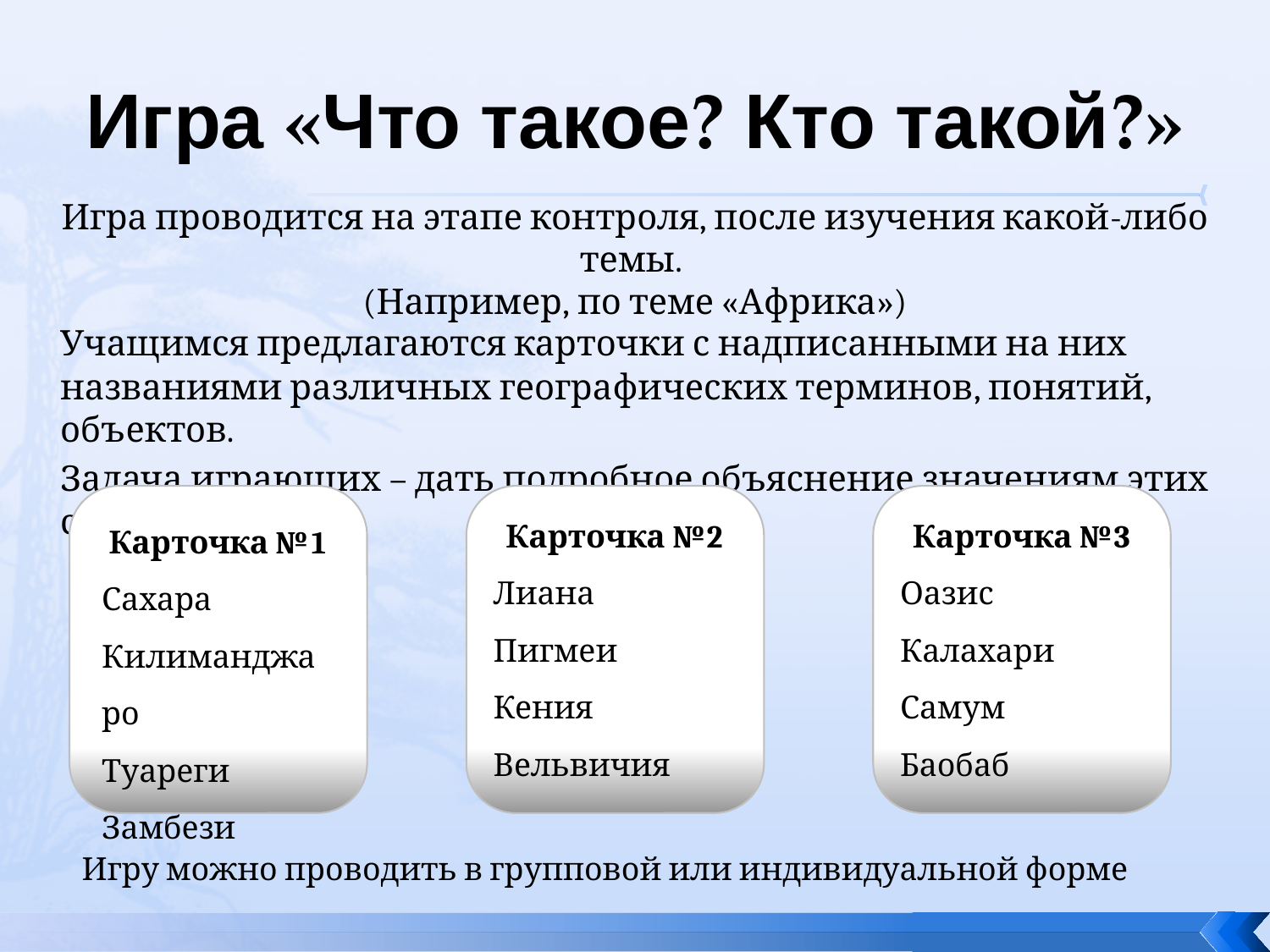

# Игра «Что такое? Кто такой?»
Игра проводится на этапе контроля, после изучения какой-либо темы.
(Например, по теме «Африка»)
	Учащимся предлагаются карточки с надписанными на них названиями различных географических терминов, понятий, объектов.
	Задача играющих – дать подробное объяснение значениям этих слов.

Карточка №2
Лиана
Пигмеи
Кения
Вельвичия
Карточка №3
Оазис
Калахари
Самум
Баобаб
Карточка №1
Сахара
Килиманджаро
Туареги
Замбези
Игру можно проводить в групповой или индивидуальной форме